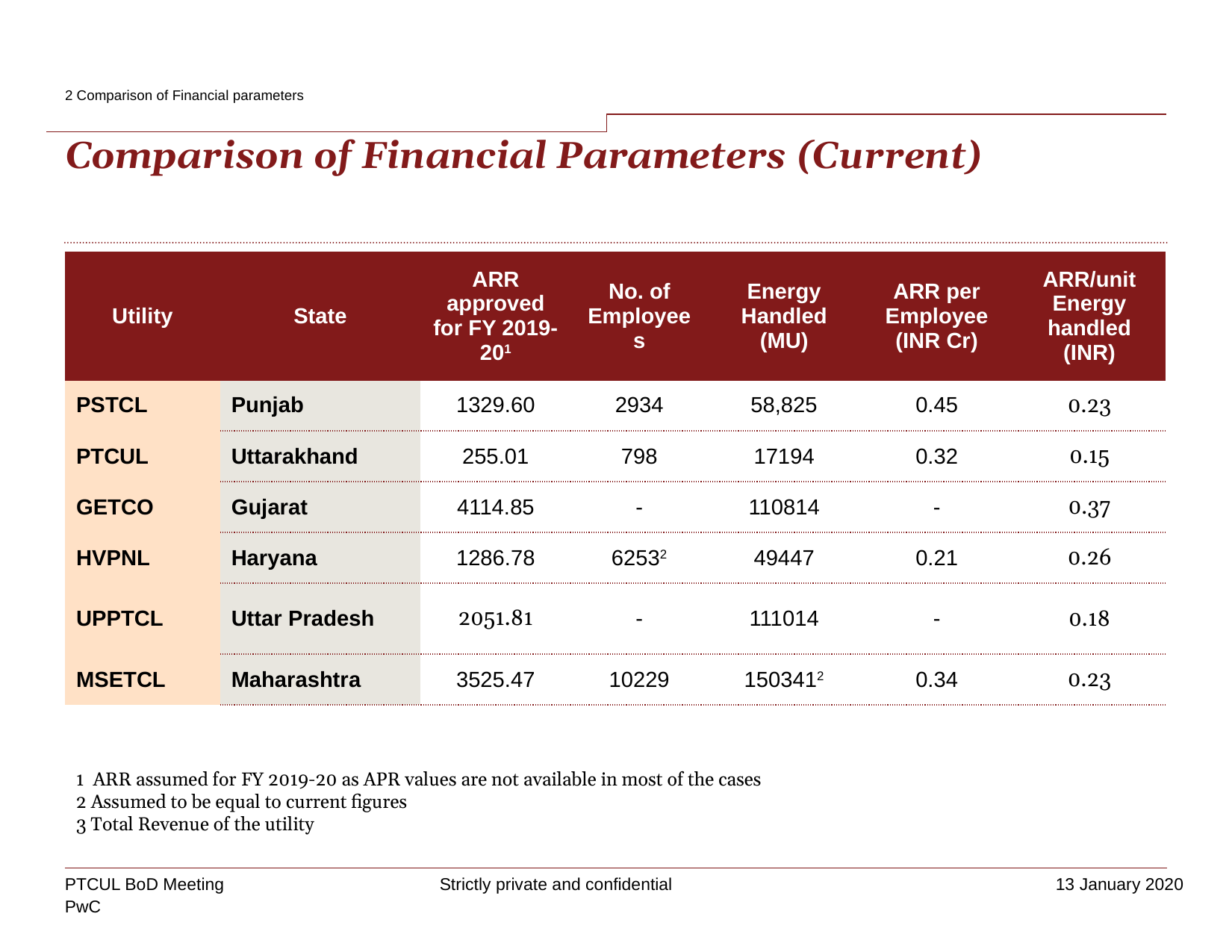

2 Comparison of Financial parameters
# Comparison of Financial Parameters (Current)
| Utility | State | ARR approved for FY 2019-201 | No. of Employees | Energy Handled (MU) | ARR per Employee (INR Cr) | ARR/unit Energy handled (INR) |
| --- | --- | --- | --- | --- | --- | --- |
| PSTCL | Punjab | 1329.60 | 2934 | 58,825 | 0.45 | 0.23 |
| PTCUL | Uttarakhand | 255.01 | 798 | 17194 | 0.32 | 0.15 |
| GETCO | Gujarat | 4114.85 | - | 110814 | - | 0.37 |
| HVPNL | Haryana | 1286.78 | 62532 | 49447 | 0.21 | 0.26 |
| UPPTCL | Uttar Pradesh | 2051.81 | - | 111014 | - | 0.18 |
| MSETCL | Maharashtra | 3525.47 | 10229 | 1503412 | 0.34 | 0.23 |
1  ARR assumed for FY 2019-20 as APR values are not available in most of the cases
2 Assumed to be equal to current figures
3 Total Revenue of the utility
PTCUL BoD Meeting